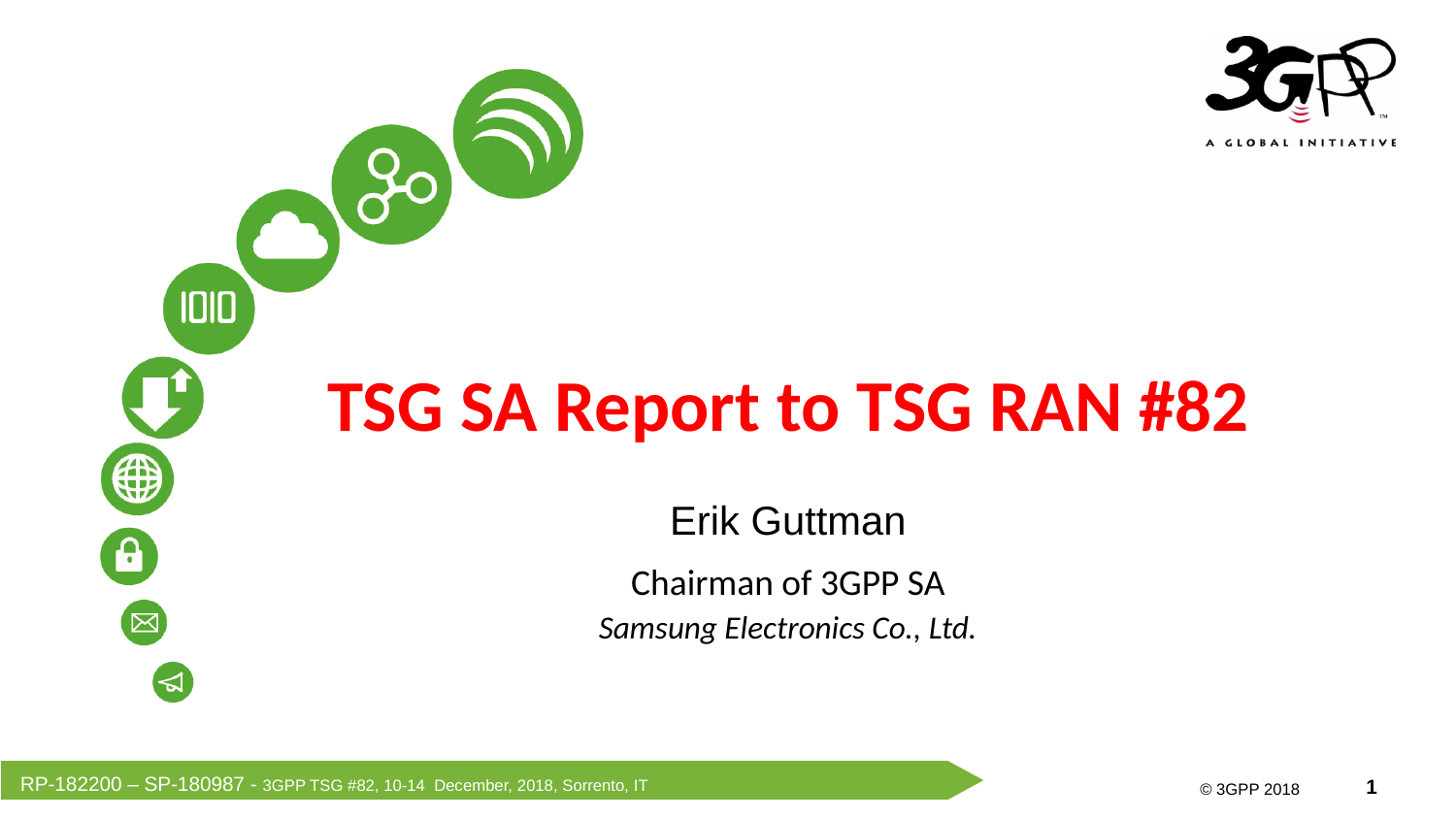

TSG SA Report to TSG RAN #82
Erik Guttman
Chairman of 3GPP SA
Samsung Electronics Co., Ltd.